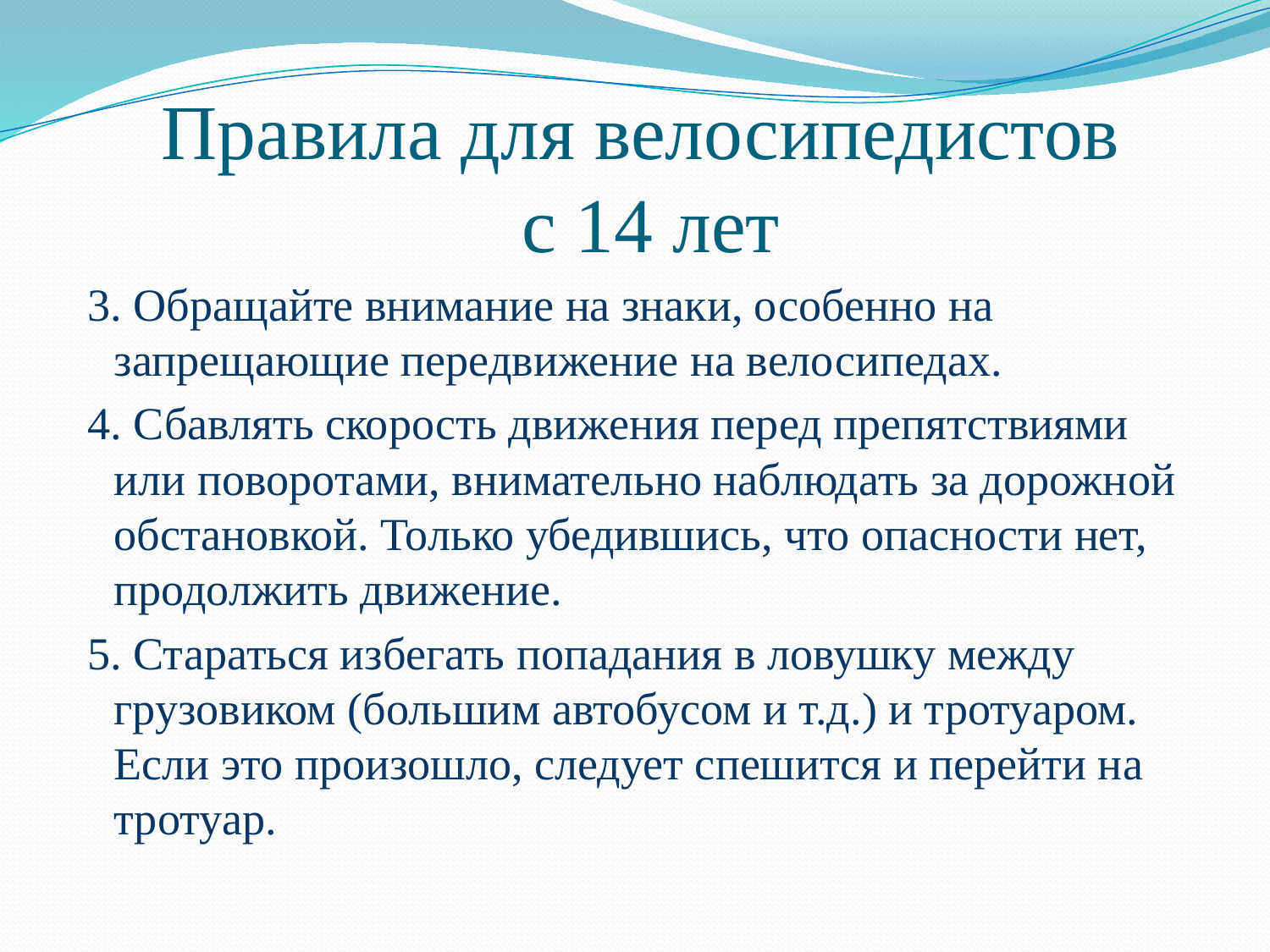

# Правила для велосипедистов с 14 лет
 3. Обращайте внимание на знаки, особенно на запрещающие передвижение на велосипедах.
 4. Сбавлять скорость движения перед препятствиями или поворотами, внимательно наблюдать за дорожной обстановкой. Только убедившись, что опасности нет, продолжить движение.
 5. Стараться избегать попадания в ловушку между грузовиком (большим автобусом и т.д.) и тротуаром. Если это произошло, следует спешится и перейти на тротуар.